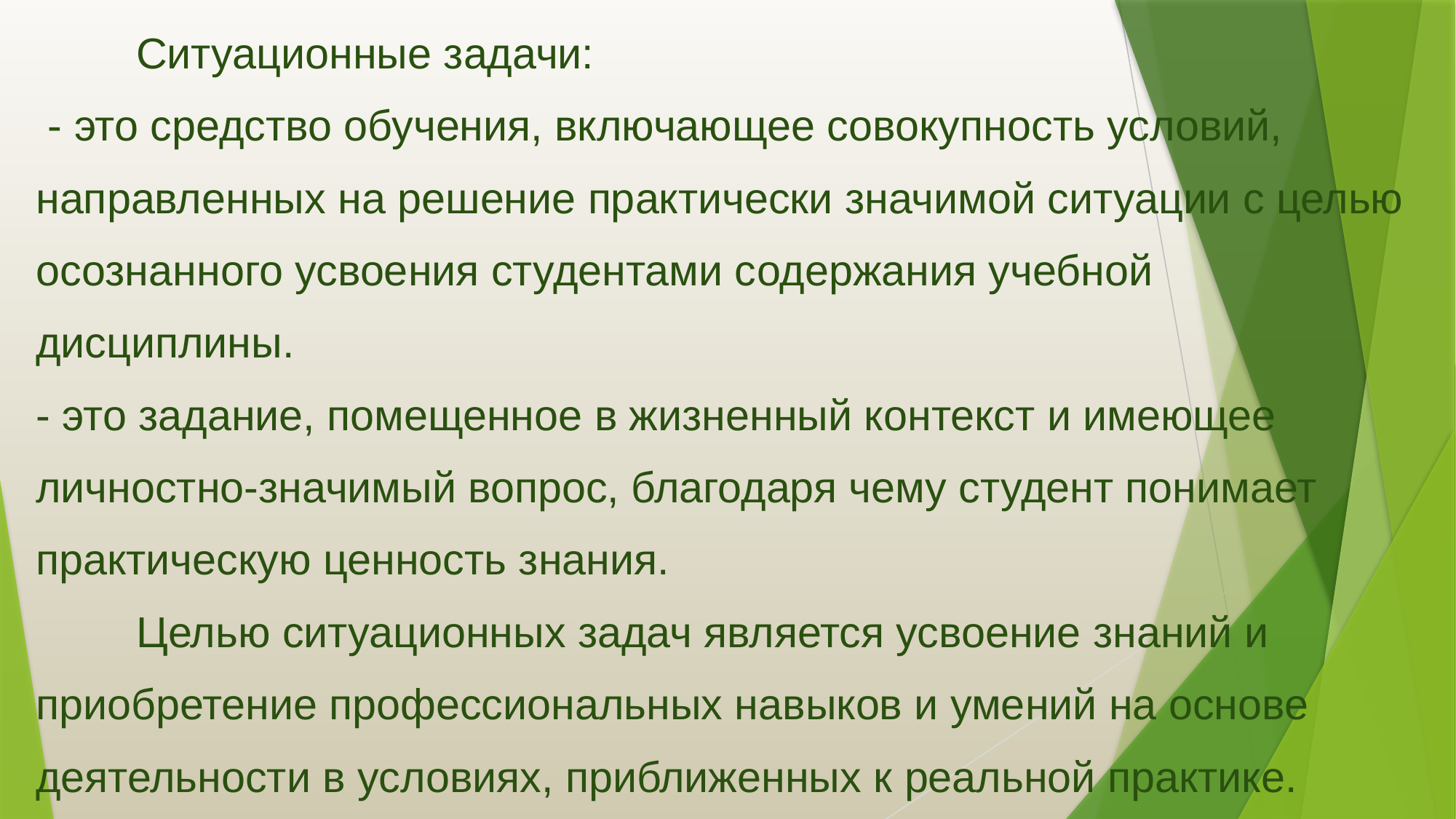

# Ситуационные задачи: - это средство обучения, включающее совокупность условий, направленных на решение практически значимой ситуации с целью осознанного усвоения студентами содержания учебной дисциплины. - это задание, помещенное в жизненный контекст и имеющее личностно-значимый вопрос, благодаря чему студент понимает практическую ценность знания. Целью ситуационных задач является усвоение знаний и приобретение профессиональных навыков и умений на основе деятельности в условиях, приближенных к реальной практике.